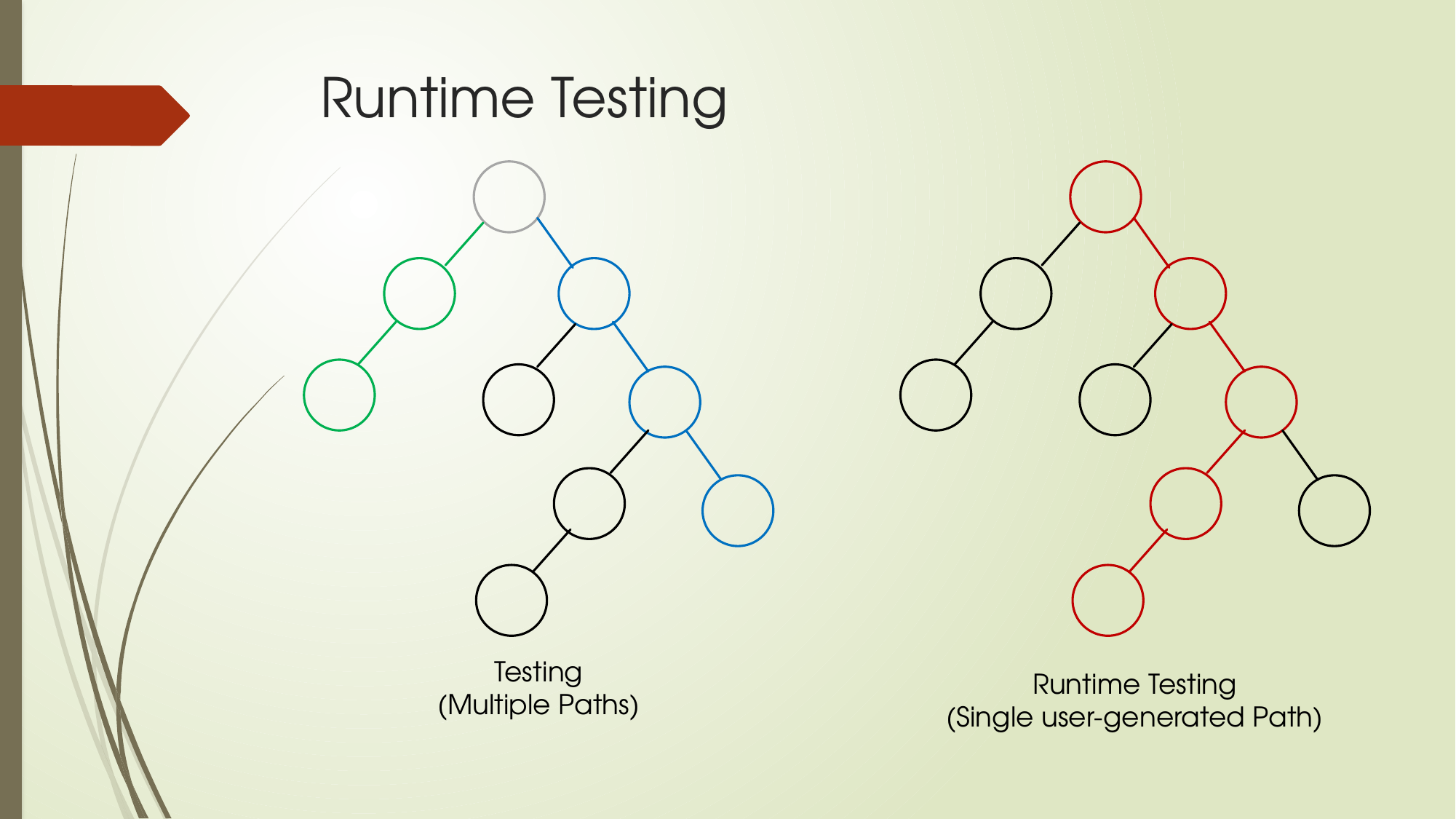

# Runtime Testing

Testing
(Multiple Paths)
Runtime Testing
(Single user-generated Path)